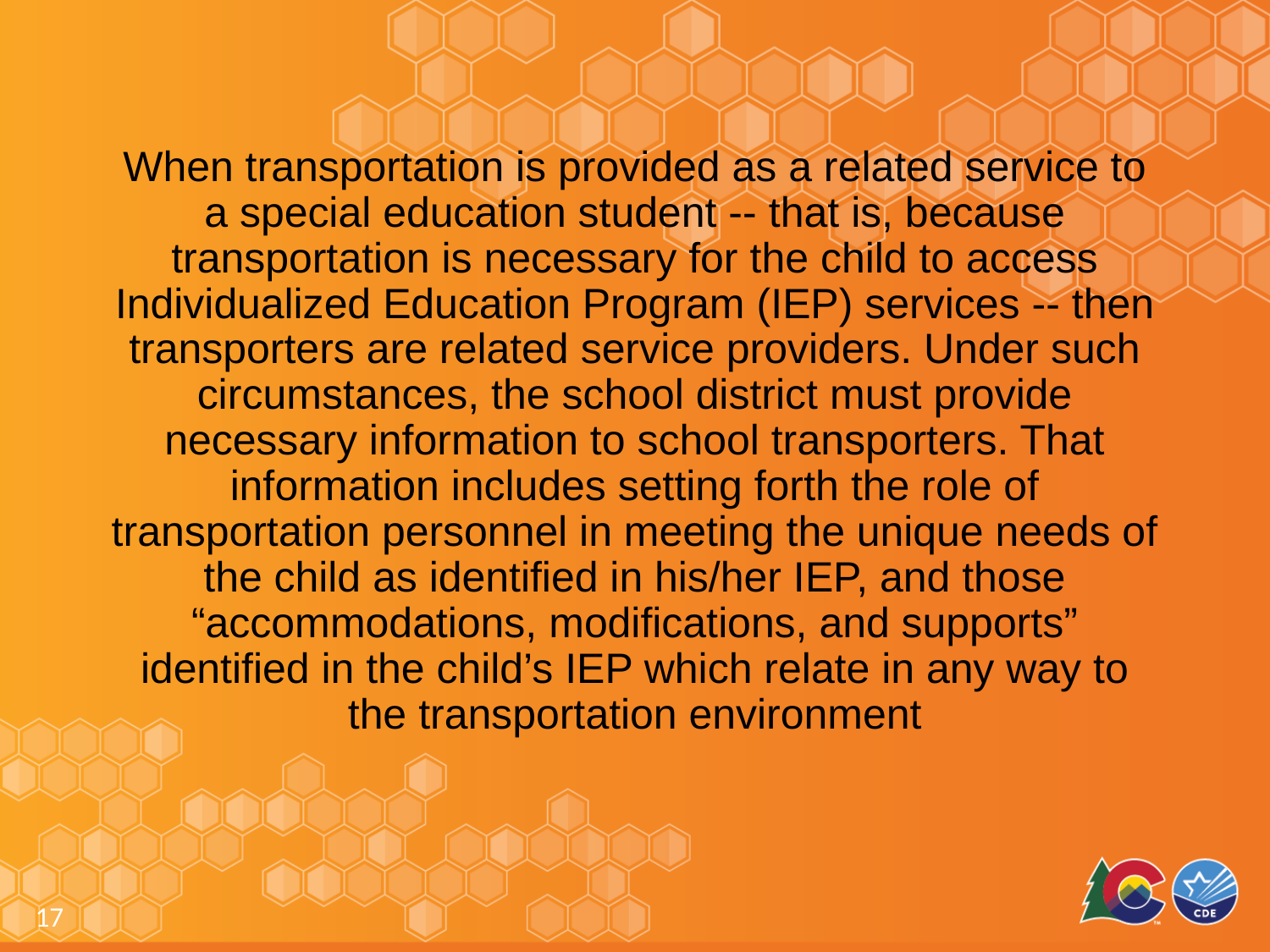

# When transportation is provided as a related service to a special education student -- that is, because transportation is necessary for the child to access Individualized Education Program (IEP) services -- then transporters are related service providers. Under such circumstances, the school district must provide necessary information to school transporters. That information includes setting forth the role of transportation personnel in meeting the unique needs of the child as identified in his/her IEP, and those “accommodations, modifications, and supports” identified in the child’s IEP which relate in any way to the transportation environment
17